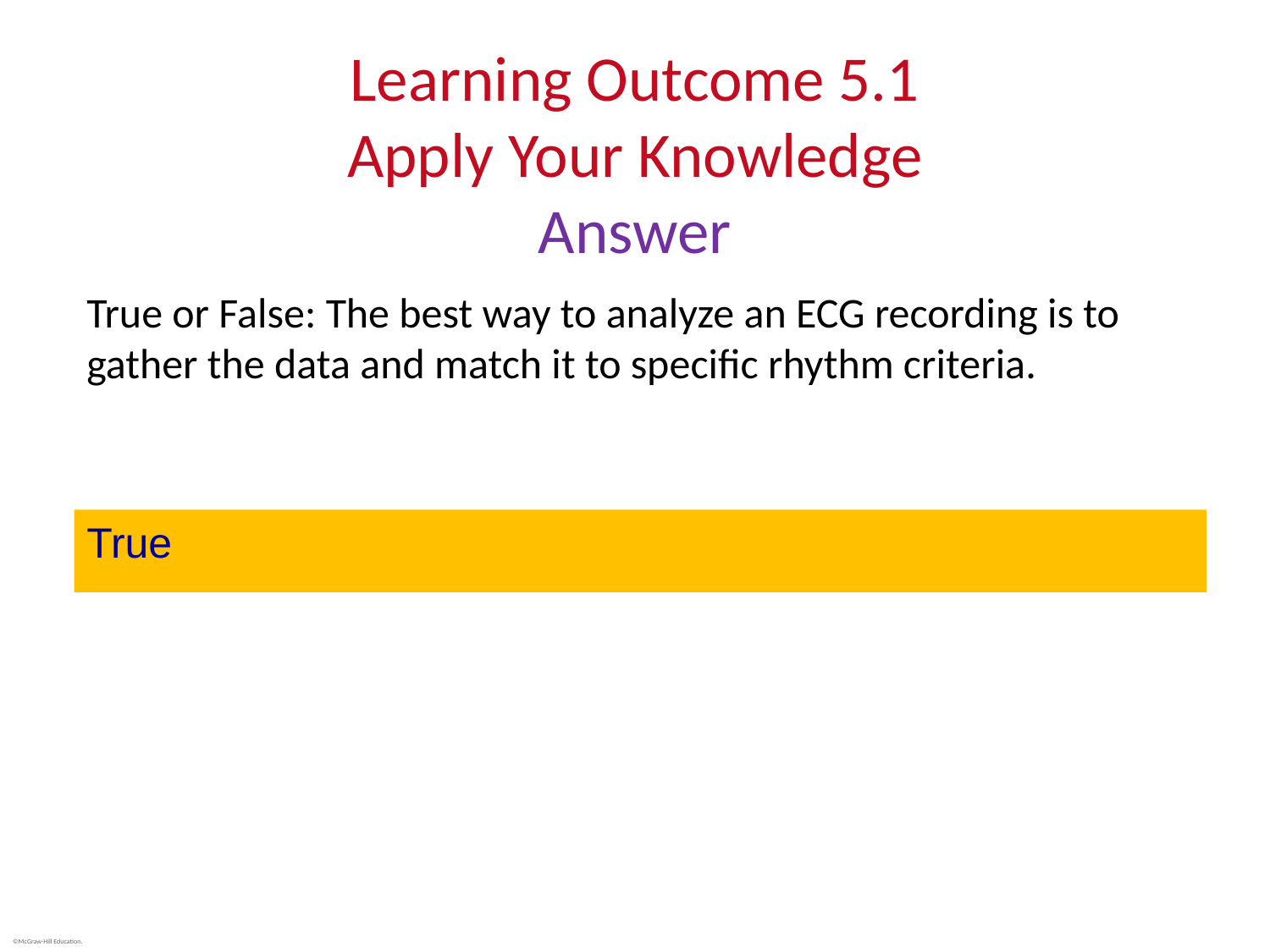

# Learning Outcome 5.1 Apply Your Knowledge Answer
True or False: The best way to analyze an ECG recording is to gather the data and match it to specific rhythm criteria.
True